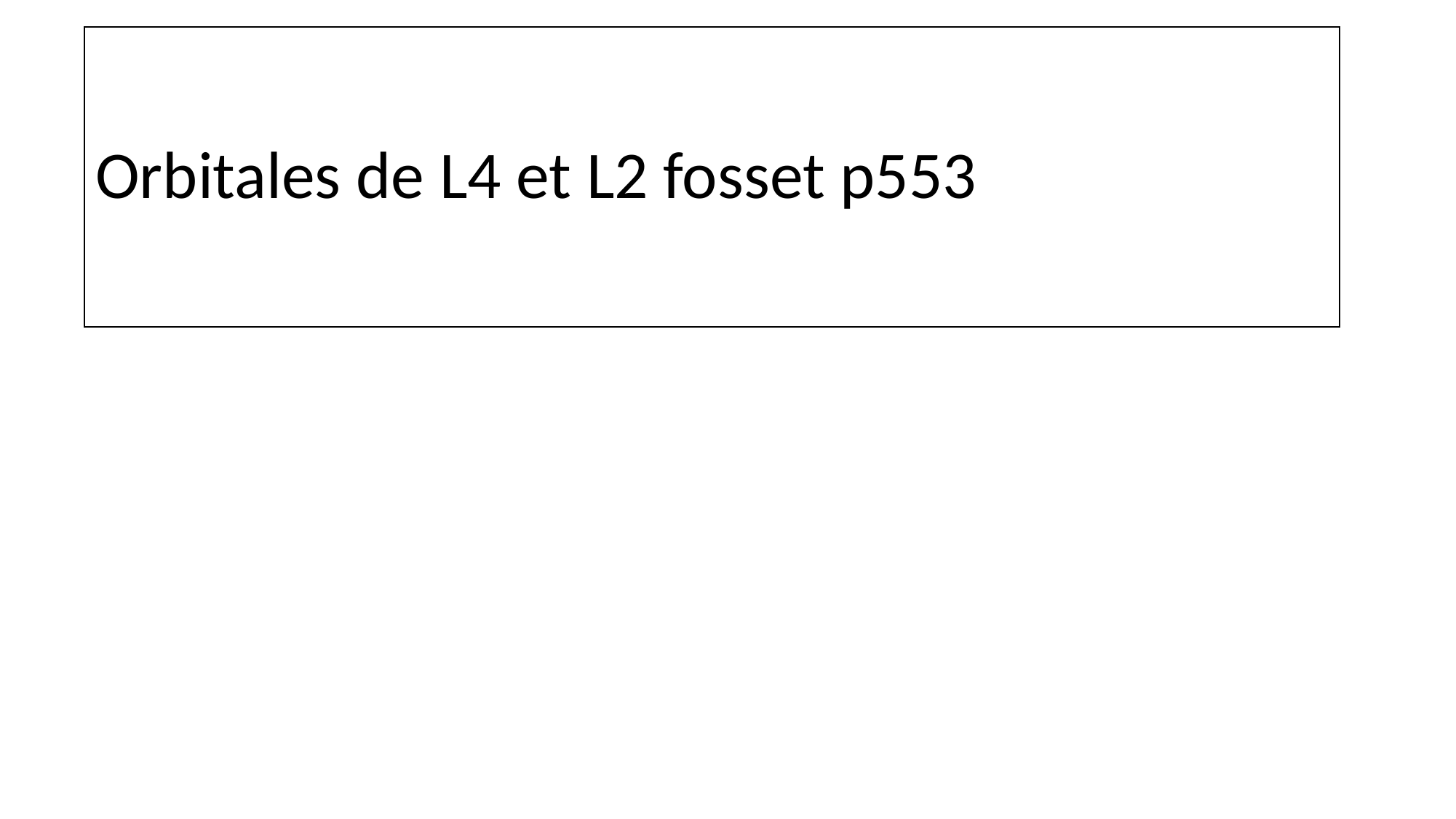

# Orbitales de L4 et L2 fosset p553